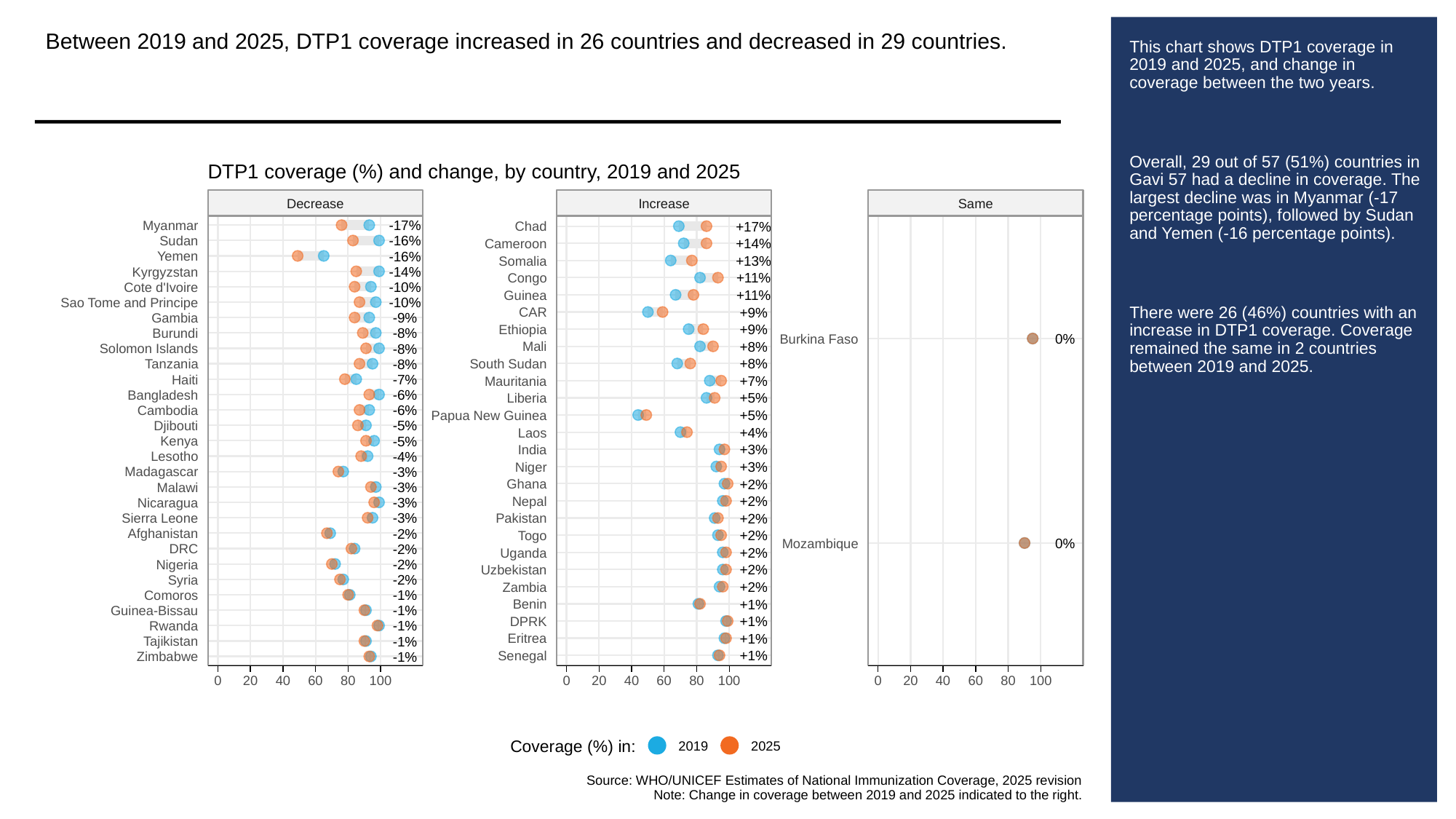

Between 2019 and 2025, DTP1 coverage increased in 26 countries and decreased in 29 countries.
# This chart shows DTP1 coverage in 2019 and 2025, and change in coverage between the two years.

Overall, 29 out of 57 (51%) countries in Gavi 57 had a decline in coverage. The largest decline was in Myanmar (-17 percentage points), followed by Sudan and Yemen (-16 percentage points).

There were 26 (46%) countries with an increase in DTP1 coverage. Coverage remained the same in 2 countries between 2019 and 2025.

DTP1 coverage (%) and change, by country, 2019 and 2025

Decrease
Increase
Same

-17%
Myanmar

+17%
Chad

-16%
Sudan

+14%
Cameroon

-16%
Yemen

+13%
Somalia

-14%
Kyrgyzstan

+11%
Congo

-10%
Cote d'Ivoire

+11%
Guinea

-10%
Sao Tome and Principe

+9%
CAR

-9%
Gambia

+9%
Ethiopia

-8%
Burundi

0%
Burkina Faso

+8%
Mali

-8%
Solomon Islands

+8%
South Sudan
-8%
Tanzania

-7%
Haiti

+7%
Mauritania

-6%
Bangladesh

+5%
Liberia

-6%
Cambodia

+5%
Papua New Guinea

-5%
Djibouti

+4%
Laos

-5%
Kenya

+3%
India

-4%
Lesotho

+3%
Niger

-3%
Madagascar

+2%
Ghana

-3%
Malawi

+2%
Nepal

-3%
Nicaragua

-3%
Sierra Leone
+2%
Pakistan

-2%
Afghanistan

+2%
Togo

0%
Mozambique

-2%
DRC

+2%
Uganda

-2%
Nigeria

+2%
Uzbekistan

-2%
Syria

+2%
Zambia

-1%
Comoros

+1%
Benin

-1%
Guinea-Bissau

+1%
DPRK

-1%
Rwanda

+1%
Eritrea

-1%
Tajikistan

+1%
Senegal

-1%
Zimbabwe

0
20
40
60
80
100
0
20
40
60
80
100
0
20
40
60
80
100

Coverage (%) in:
2019
2025
Source: WHO/UNICEF Estimates of National Immunization Coverage, 2025 revision
Note: Change in coverage between 2019 and 2025 indicated to the right.